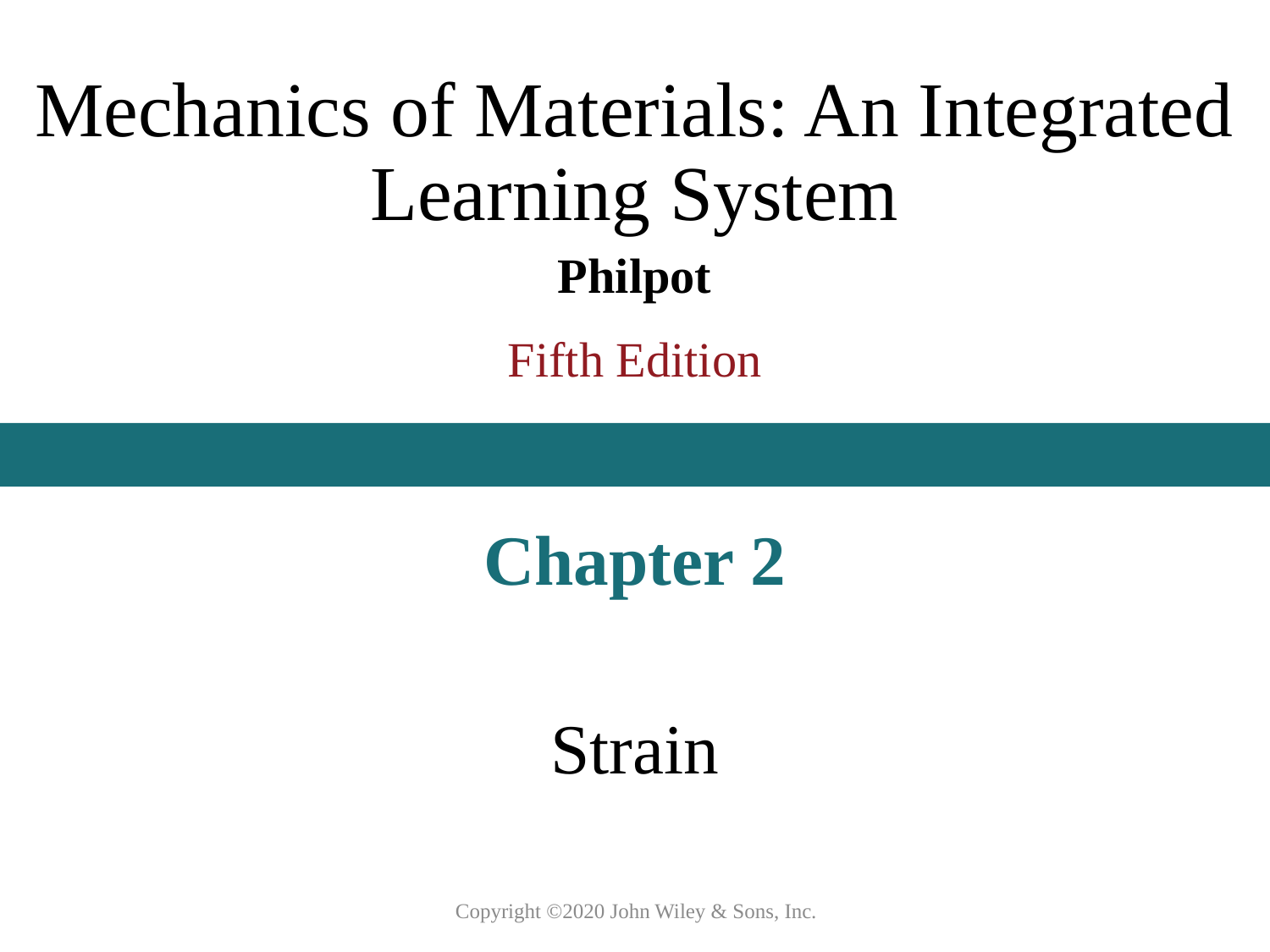

# Mechanics of Materials: An Integrated Learning System
Philpot
Fifth Edition
Chapter 2
Strain
Copyright ©2020 John Wiley & Sons, Inc.